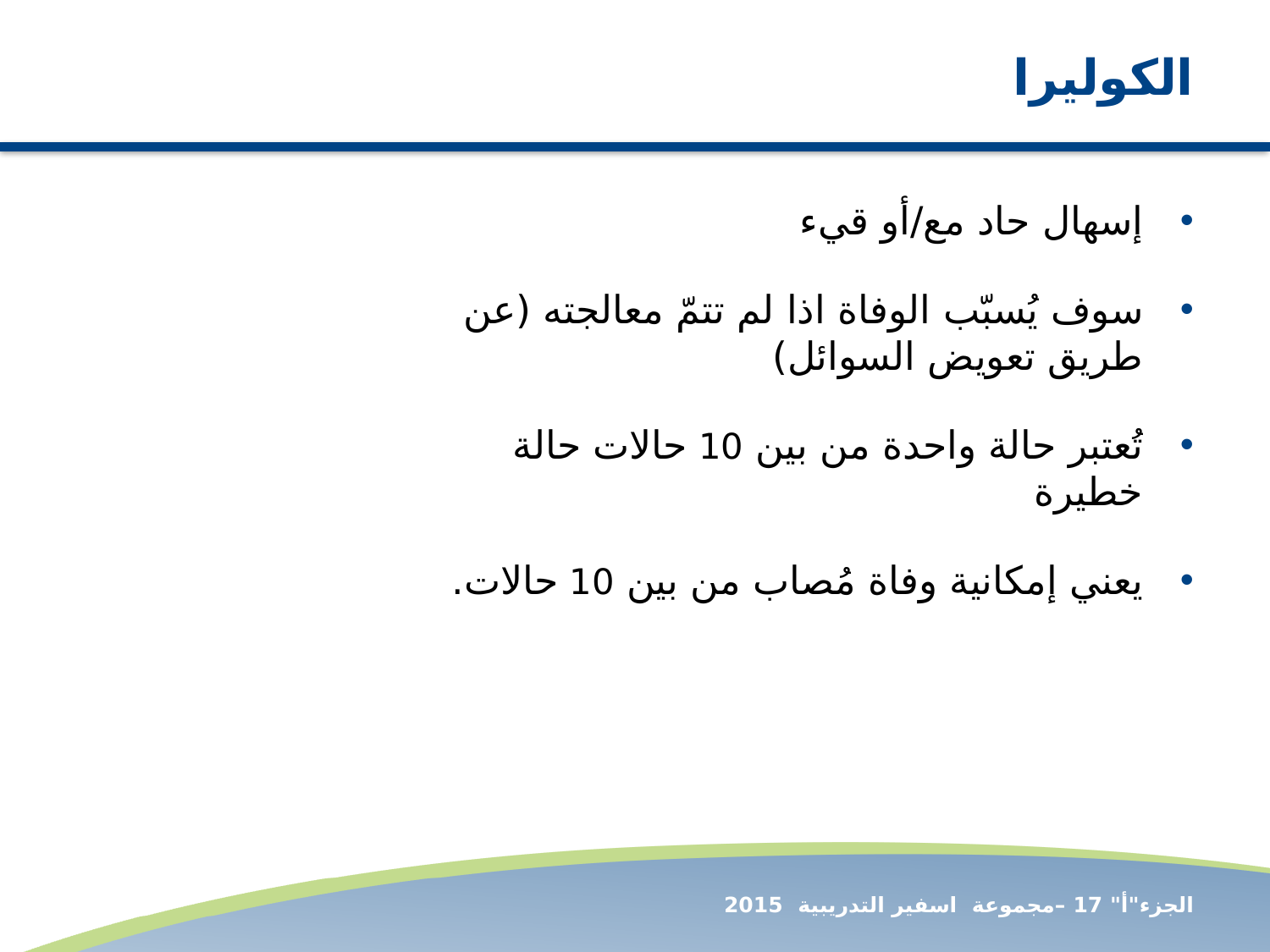

# الكوليرا
إسهال حاد مع/أو قيء
سوف يُسبّب الوفاة اذا لم تتمّ معالجته (عن طريق تعويض السوائل)
تُعتبر حالة واحدة من بين 10 حالات حالة خطيرة
يعني إمكانية وفاة مُصاب من بين 10 حالات.
الجزء"أ" 17 –مجموعة  اسفير التدريبية  2015